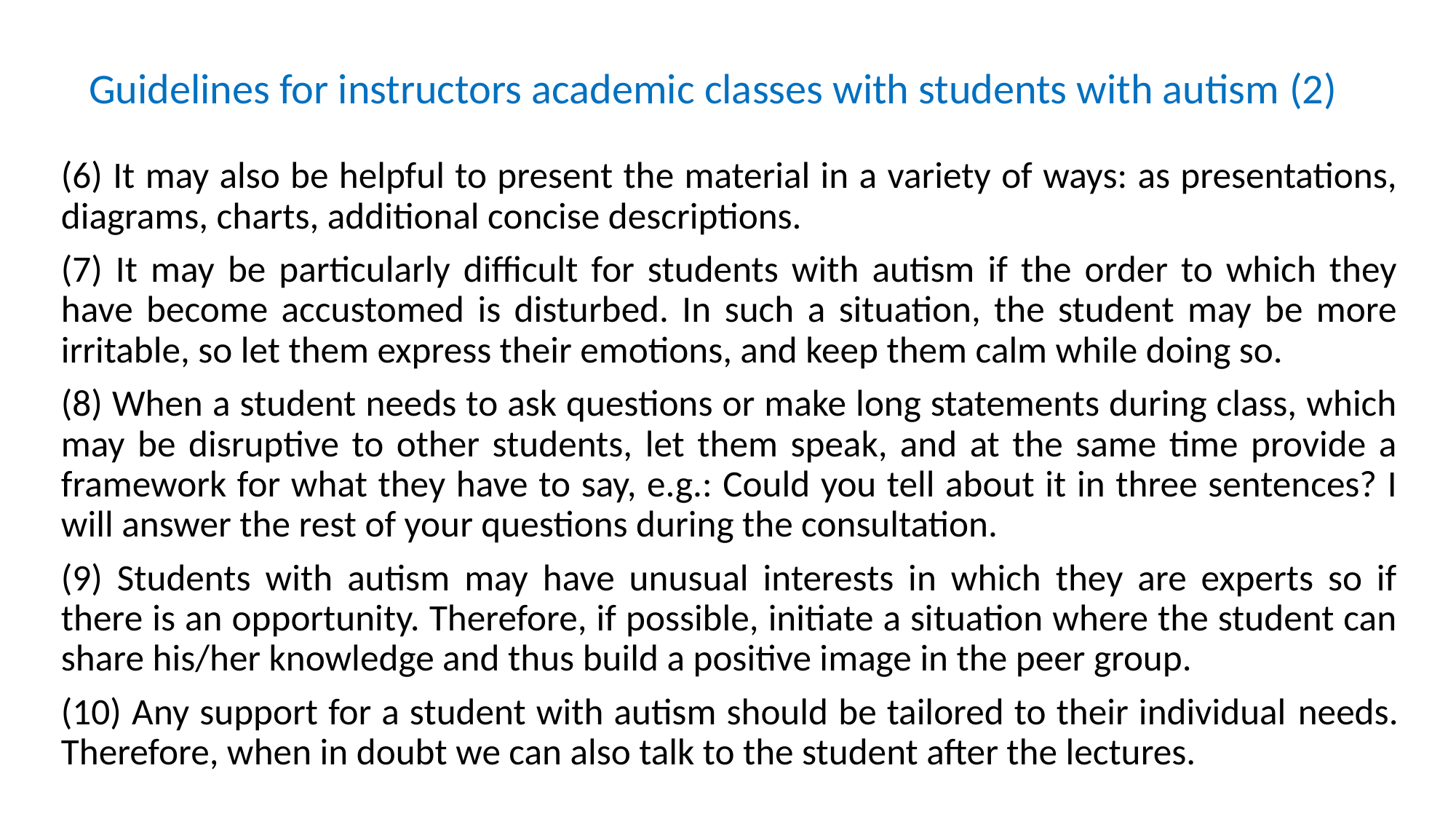

# Guidelines for instructors academic classes with students with autism (2)
(6) It may also be helpful to present the material in a variety of ways: as presentations, diagrams, charts, additional concise descriptions.
(7) It may be particularly difficult for students with autism if the order to which they have become accustomed is disturbed. In such a situation, the student may be more irritable, so let them express their emotions, and keep them calm while doing so.
(8) When a student needs to ask questions or make long statements during class, which may be disruptive to other students, let them speak, and at the same time provide a framework for what they have to say, e.g.: Could you tell about it in three sentences? I will answer the rest of your questions during the consultation.
(9) Students with autism may have unusual interests in which they are experts so if there is an opportunity. Therefore, if possible, initiate a situation where the student can share his/her knowledge and thus build a positive image in the peer group.
(10) Any support for a student with autism should be tailored to their individual needs. Therefore, when in doubt we can also talk to the student after the lectures.